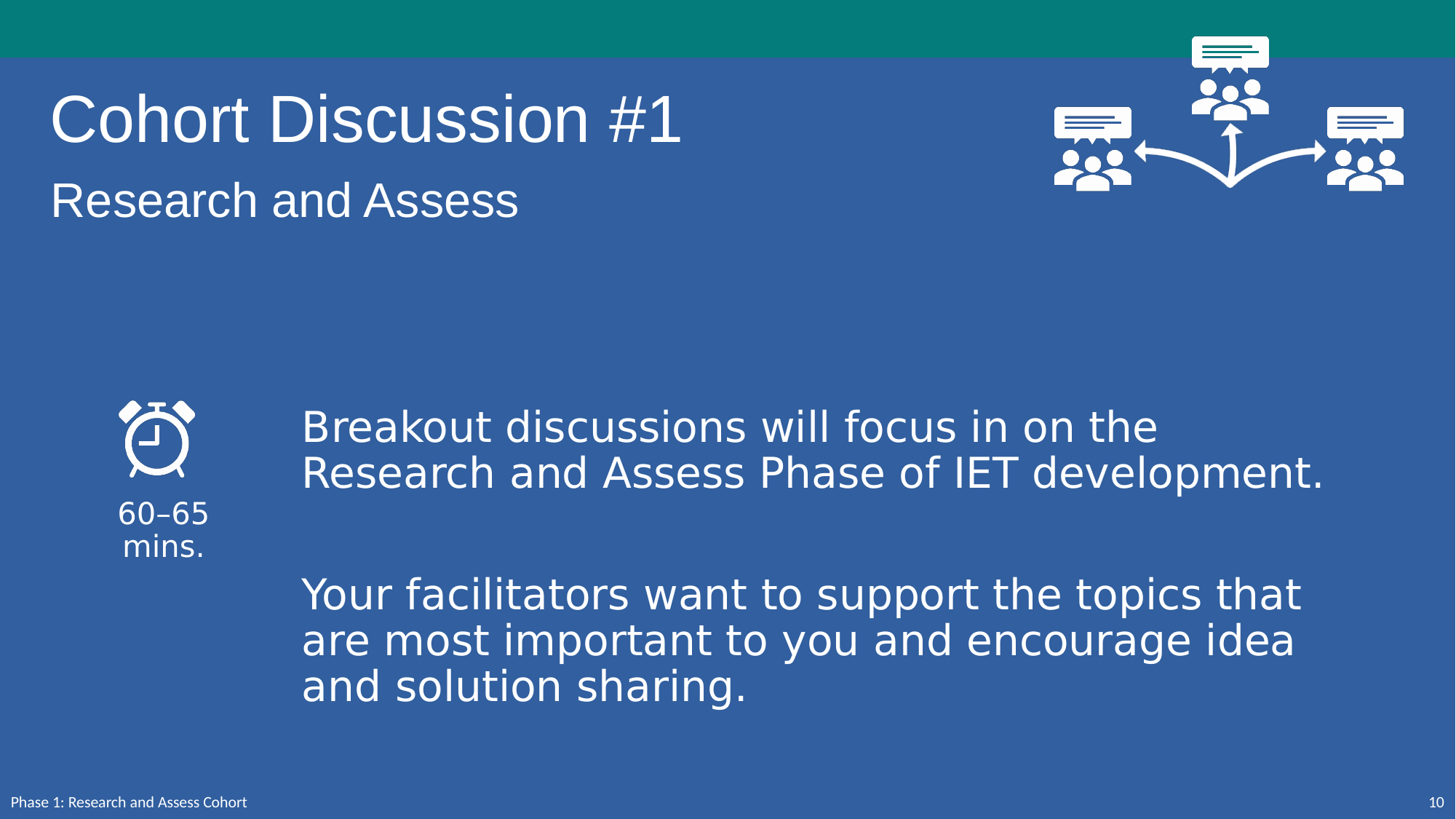

Cohort Discussion #1
Research and Assess

Breakout discussions will focus in on the Research and Assess Phase of IET development.

Your facilitators want to support the topics that are most important to you and encourage idea and solution sharing.

60–65 mins.
Phase 1: Research and Assess Cohort
10